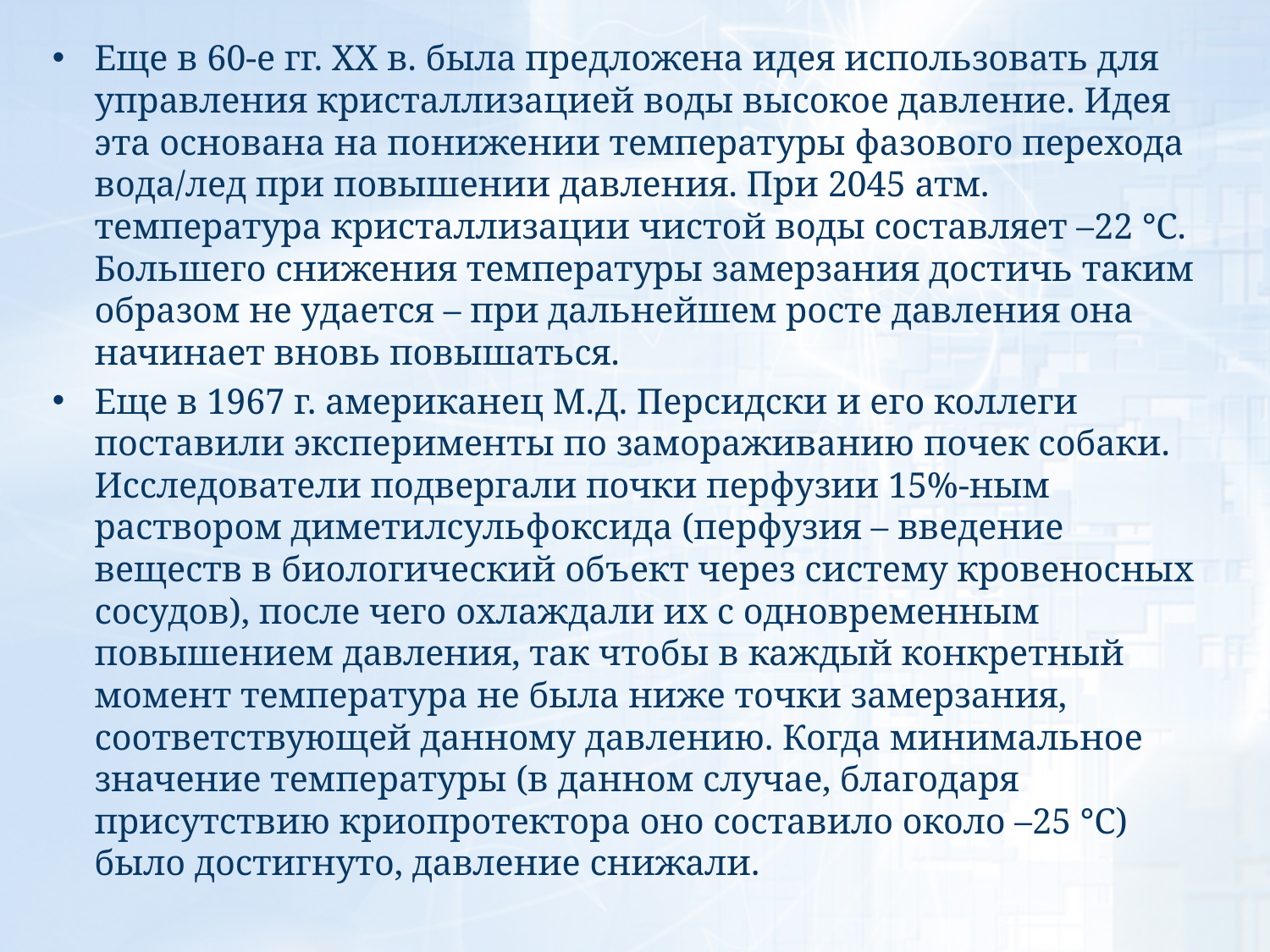

Еще в 60-е гг. ХХ в. была предложена идея использовать для управления кристаллизацией воды высокое давление. Идея эта основана на понижении температуры фазового перехода вода/лед при повышении давления. При 2045 атм. температура кристаллизации чистой воды составляет –22 °С. Бoльшего снижения температуры замерзания достичь таким образом не удается – при дальнейшем росте давления она начинает вновь повышаться.
Еще в 1967 г. американец М.Д. Персидски и его коллеги поставили эксперименты по замораживанию почек собаки. Исследователи подвергали почки перфузии 15%-ным раствором диметилсульфоксида (перфузия – введение веществ в биологический объект через систему кровеносных сосудов), после чего охлаждали их с одновременным повышением давления, так чтобы в каждый конкретный момент температура не была ниже точки замерзания, соответствующей данному давлению. Когда минимальное значение температуры (в данном случае, благодаря присутствию криопротектора оно составило около –25 °С) было достигнуто, давление снижали.